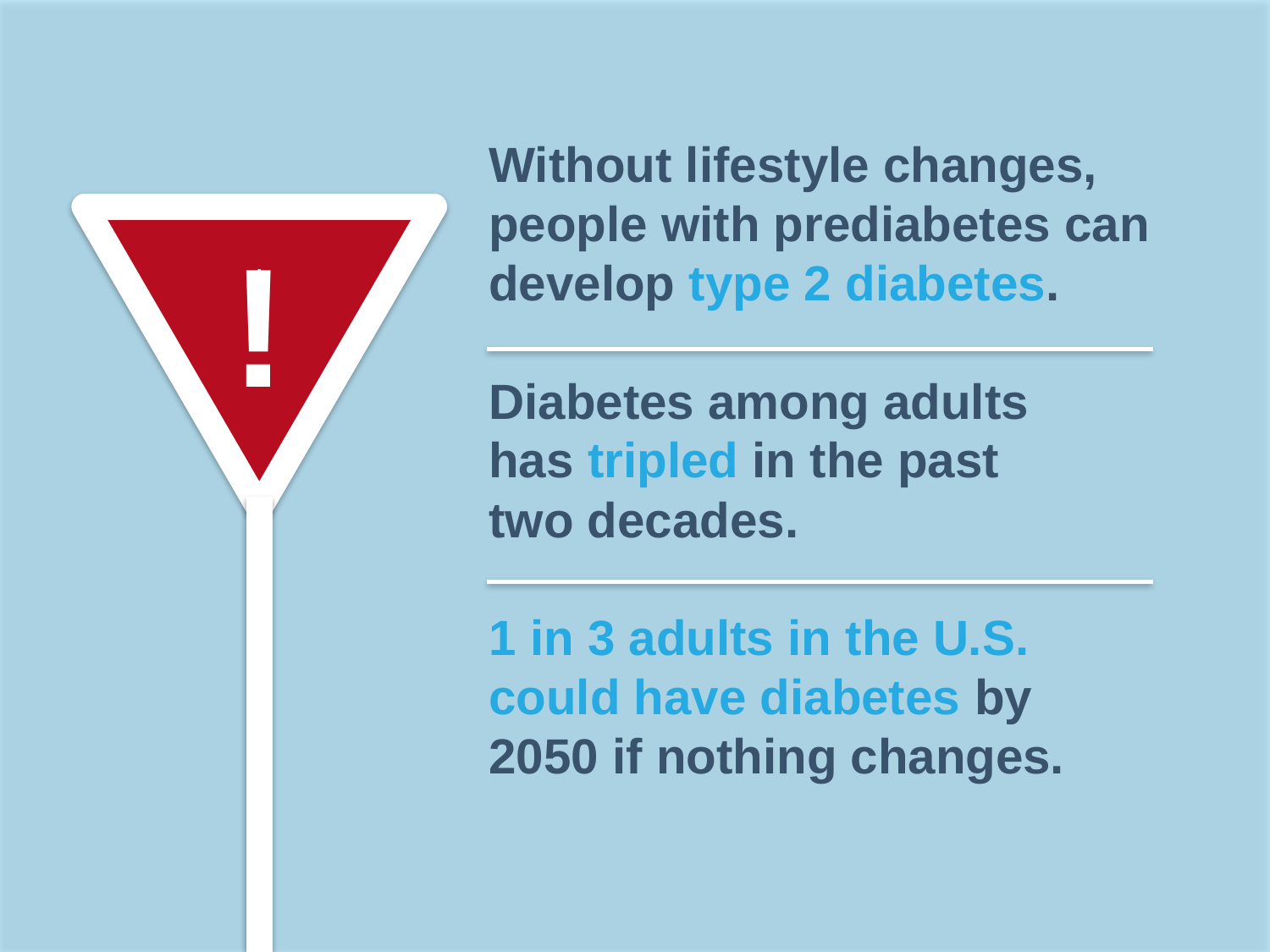

# Without lifestyle changes, people with prediabetes can develop type 2 diabetes. Diabetes among adults has tripled in the past two decades. 1 in 3 adults in the U.S. could have diabetes by 2050 if nothing changes.
v
!